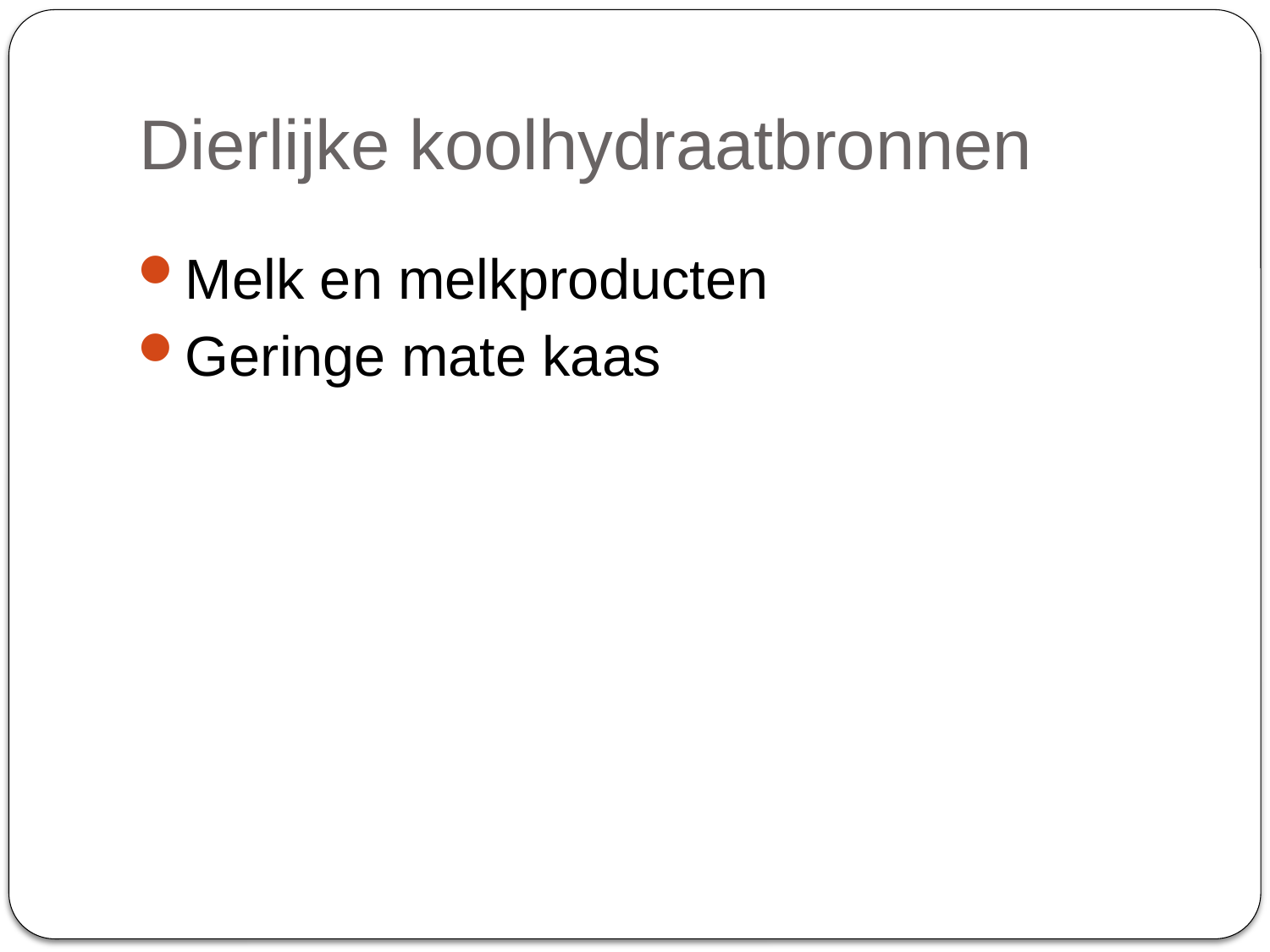

# Dierlijke koolhydraatbronnen
Melk en melkproducten
Geringe mate kaas